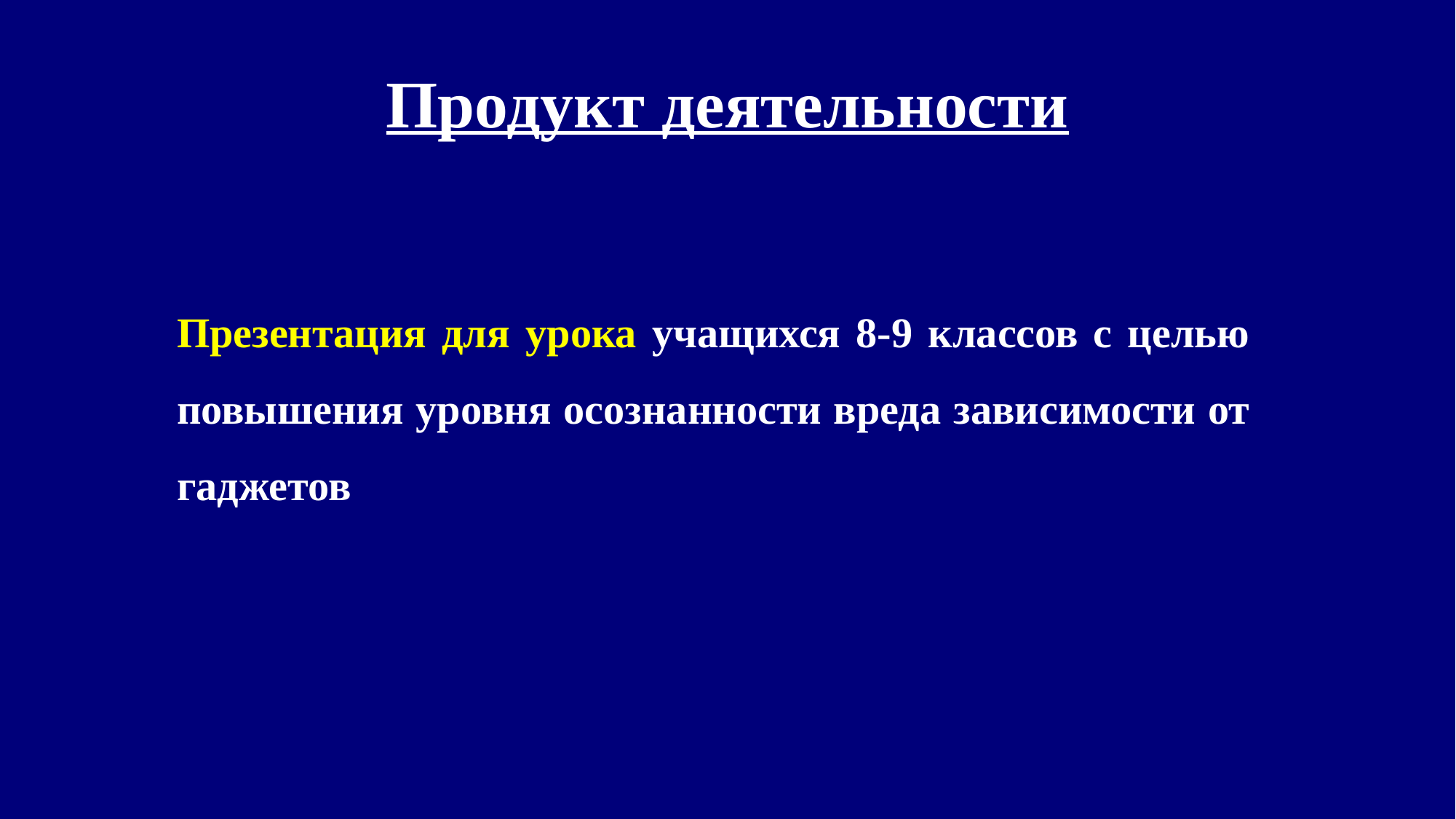

# Продукт деятельности
Презентация для урока учащихся 8-9 классов с целью повышения уровня осознанности вреда зависимости от гаджетов
7